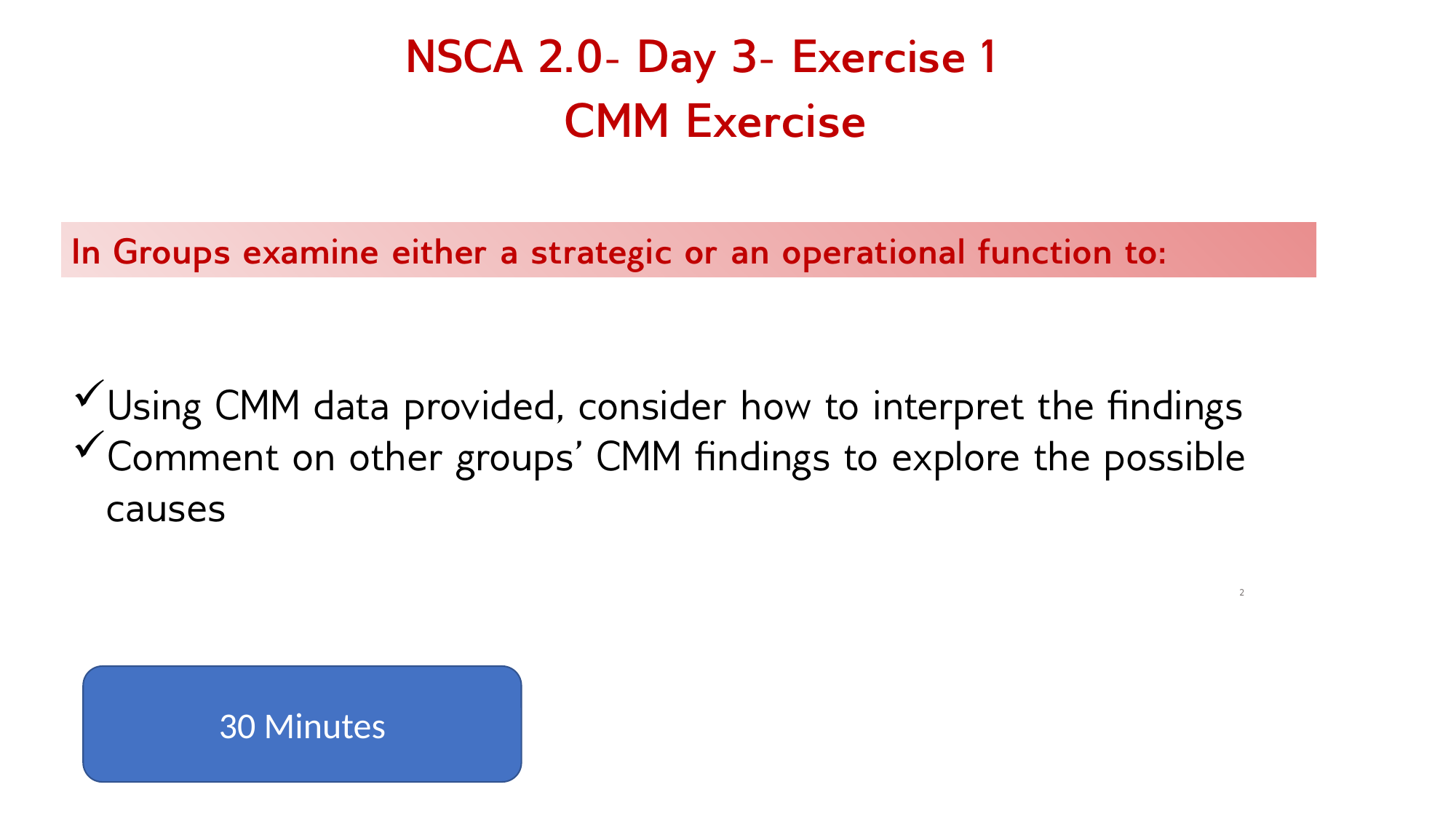

# NSCA 2.0- Day 3- Exercise 1
CMM Exercise
In Groups examine either a strategic or an operational function to:

Using CMM data provided, consider how to interpret the findings
Comment on other groups’ CMM findings to explore the possible causes
2
30 Minutes